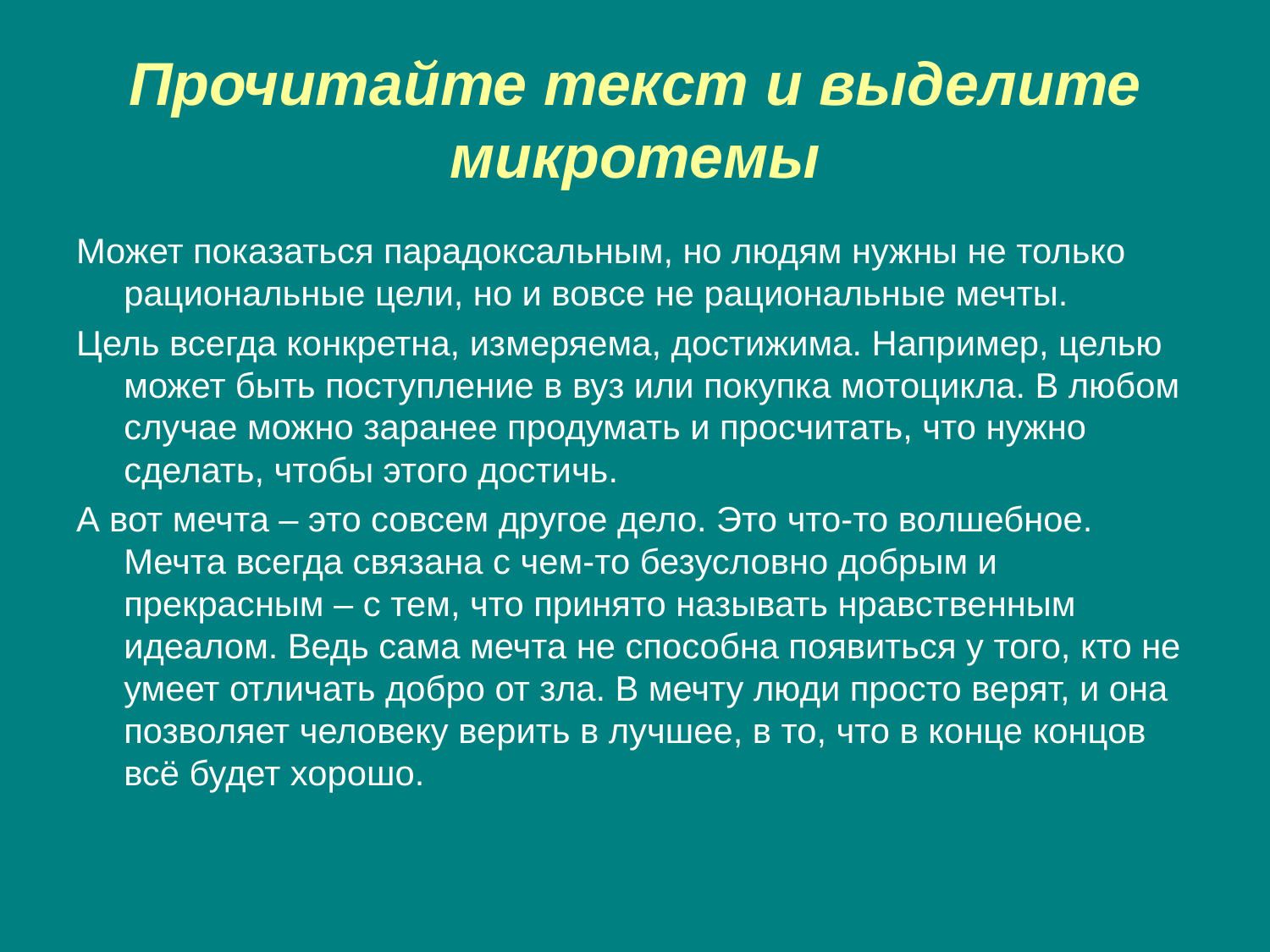

Прочитайте текст и выделите микротемы
Может показаться парадоксальным, но людям нужны не только рациональные цели, но и вовсе не рациональные мечты.
Цель всегда конкретна, измеряема, достижима. Например, целью может быть поступление в вуз или покупка мотоцикла. В любом случае можно заранее продумать и просчитать, что нужно сделать, чтобы этого достичь.
А вот мечта – это совсем другое дело. Это что-то волшебное. Мечта всегда связана с чем-то безусловно добрым и прекрасным – с тем, что принято называть нравственным идеалом. Ведь сама мечта не способна появиться у того, кто не умеет отличать добро от зла. В мечту люди просто верят, и она позволяет человеку верить в лучшее, в то, что в конце концов всё будет хорошо.